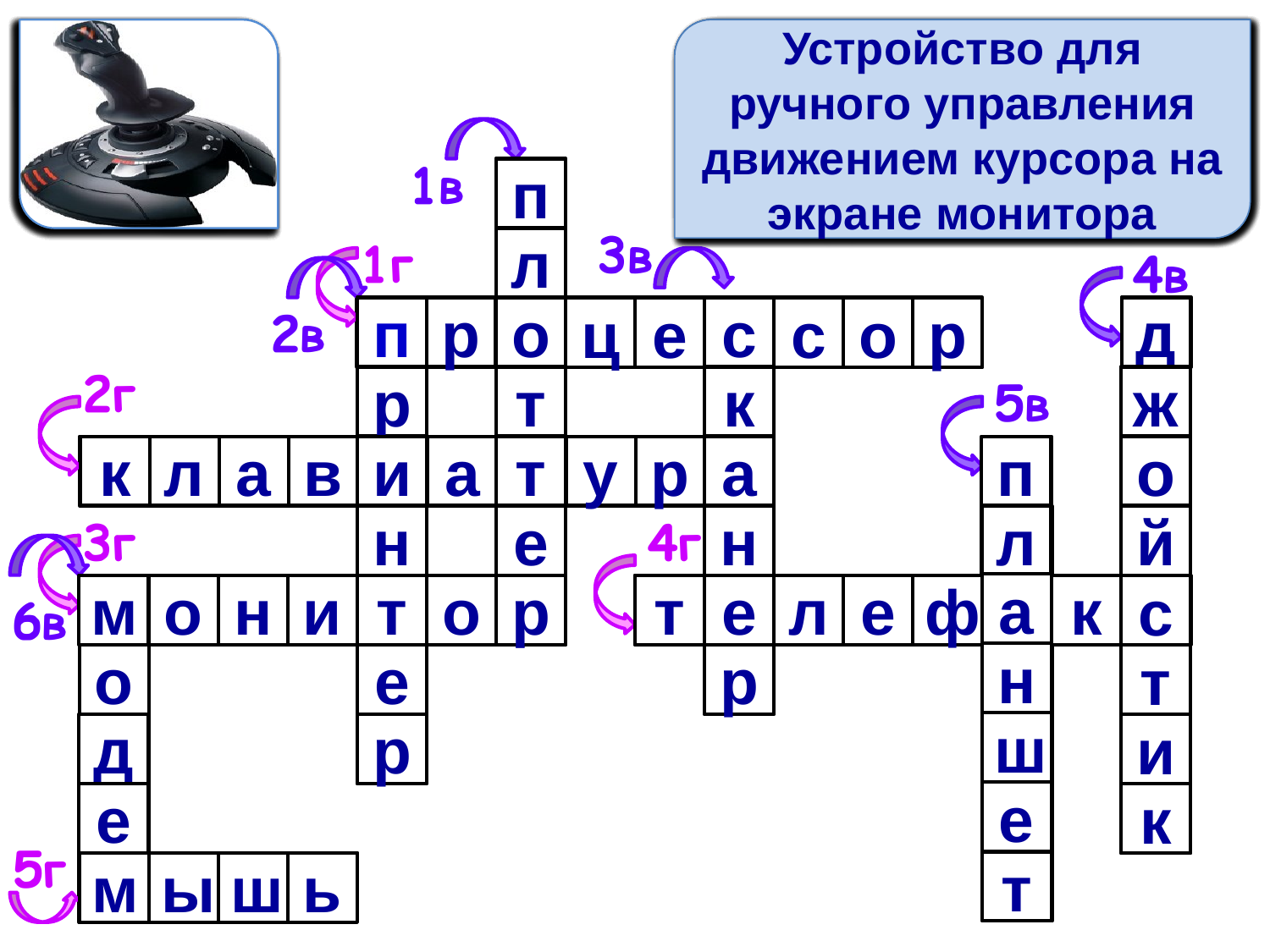

Печатающее устройство
Устройство для вывода данных в графическом виде
Оптическое устройство ввода
Устройство ввода
Устройство для визуального  вывода
Устройство передачи информации
Устройство ручного ввода
Устройство для приема и передачи информации по телефонным каналам
Устройство ввода графической  информации в координатной форме
Устройство для ручного управления движением курсора на экране монитора
«Мозг» компьютера

1в

п
3в
1г

л

4в

2в
п

п
р

о

о

с

д

ц
е
с
с
о
р
2г

р

т

к
5в

ж

к

л

а

в
и

и

а

т
т

у

р

а
а
п

о
3г

н

е
4г

н
л

й

а
м

м

о

н

и

т
т

о

р
р

т

е
е
л
е
ф
а
к
с

с
6в
н

о

е

р

т
ш

д

р

и
е

е

к
5г
т

м

м

ы

ш

ь